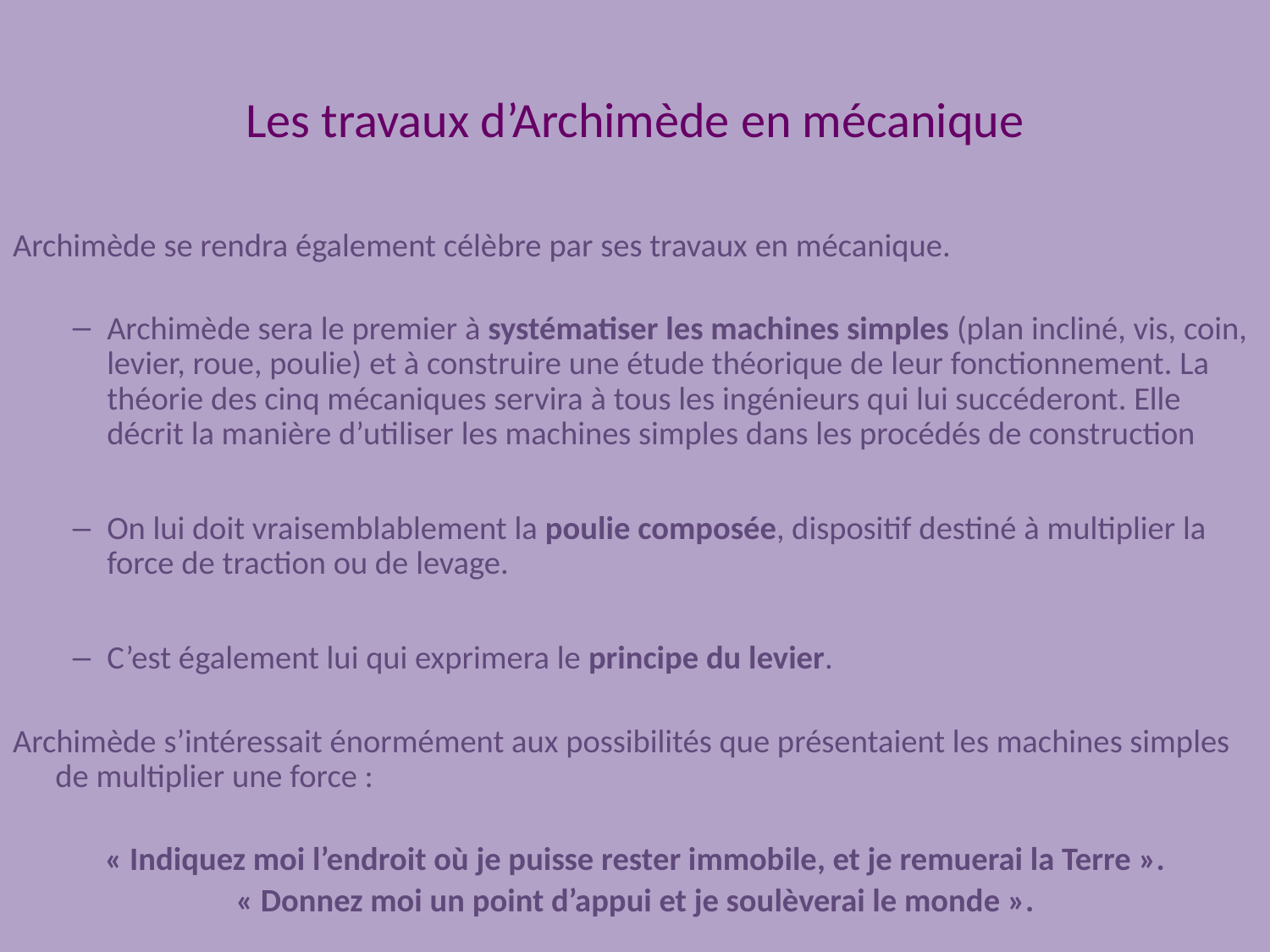

# Les travaux d’Archimède en mécanique
Archimède se rendra également célèbre par ses travaux en mécanique.

Archimède sera le premier à systématiser les machines simples (plan incliné, vis, coin, levier, roue, poulie) et à construire une étude théorique de leur fonctionnement. La théorie des cinq mécaniques servira à tous les ingénieurs qui lui succéderont. Elle décrit la manière d’utiliser les machines simples dans les procédés de construction

On lui doit vraisemblablement la poulie composée, dispositif destiné à multiplier la force de traction ou de levage.

C’est également lui qui exprimera le principe du levier.

Archimède s’intéressait énormément aux possibilités que présentaient les machines simples de multiplier une force :

« Indiquez moi l’endroit où je puisse rester immobile, et je remuerai la Terre ».
« Donnez moi un point d’appui et je soulèverai le monde ».